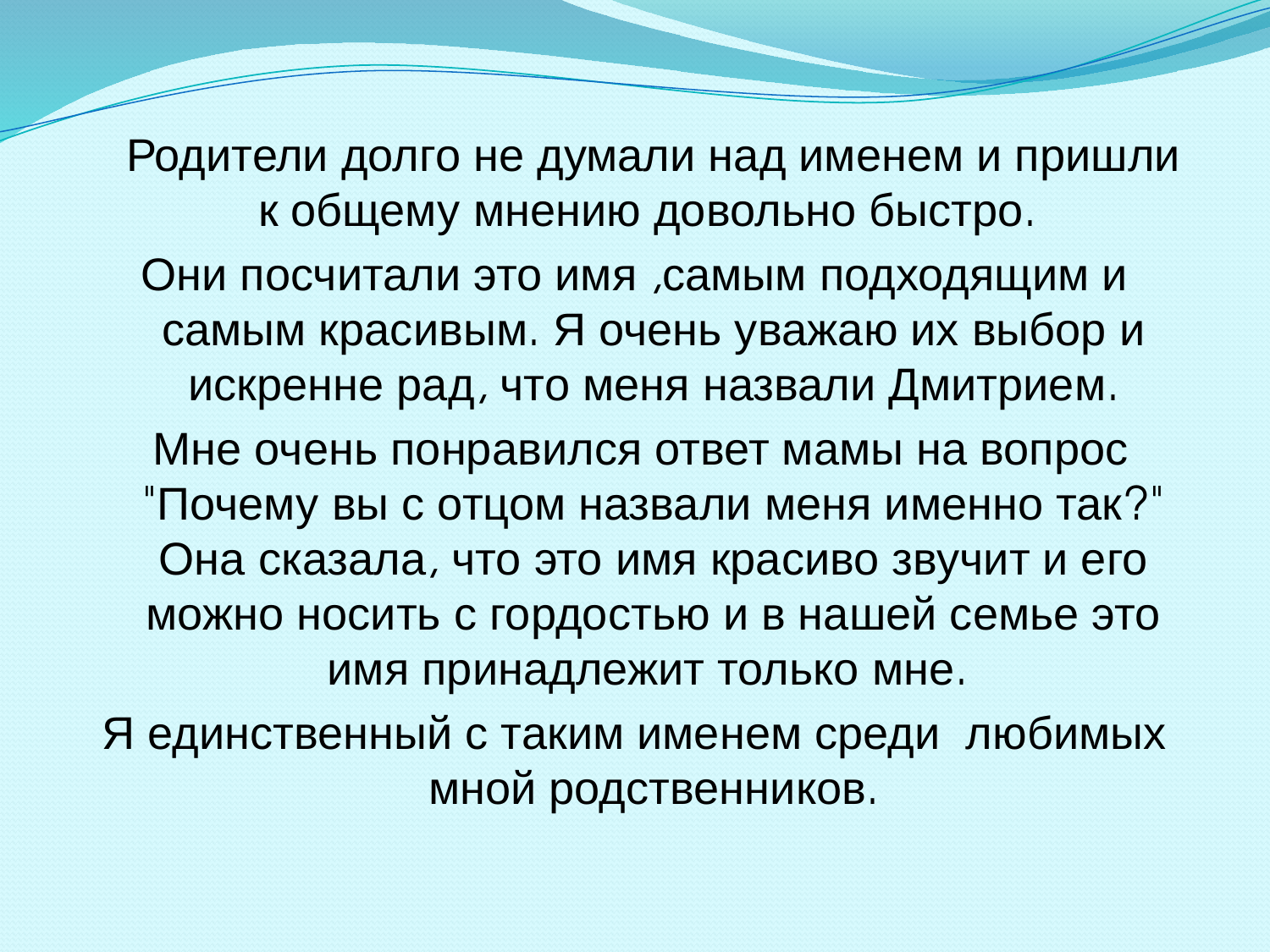

Родители долго не думали над именем и пришли к общему мнению довольно быстро.
Они посчитали это имя ,самым подходящим и самым красивым. Я очень уважаю их выбор и искренне рад, что меня назвали Дмитрием.
 Мне очень понравился ответ мамы на вопрос "Почему вы с отцом назвали меня именно так?" Она сказала, что это имя красиво звучит и его можно носить с гордостью и в нашей семье это имя принадлежит только мне.
Я единственный с таким именем среди  любимых мной родственников.